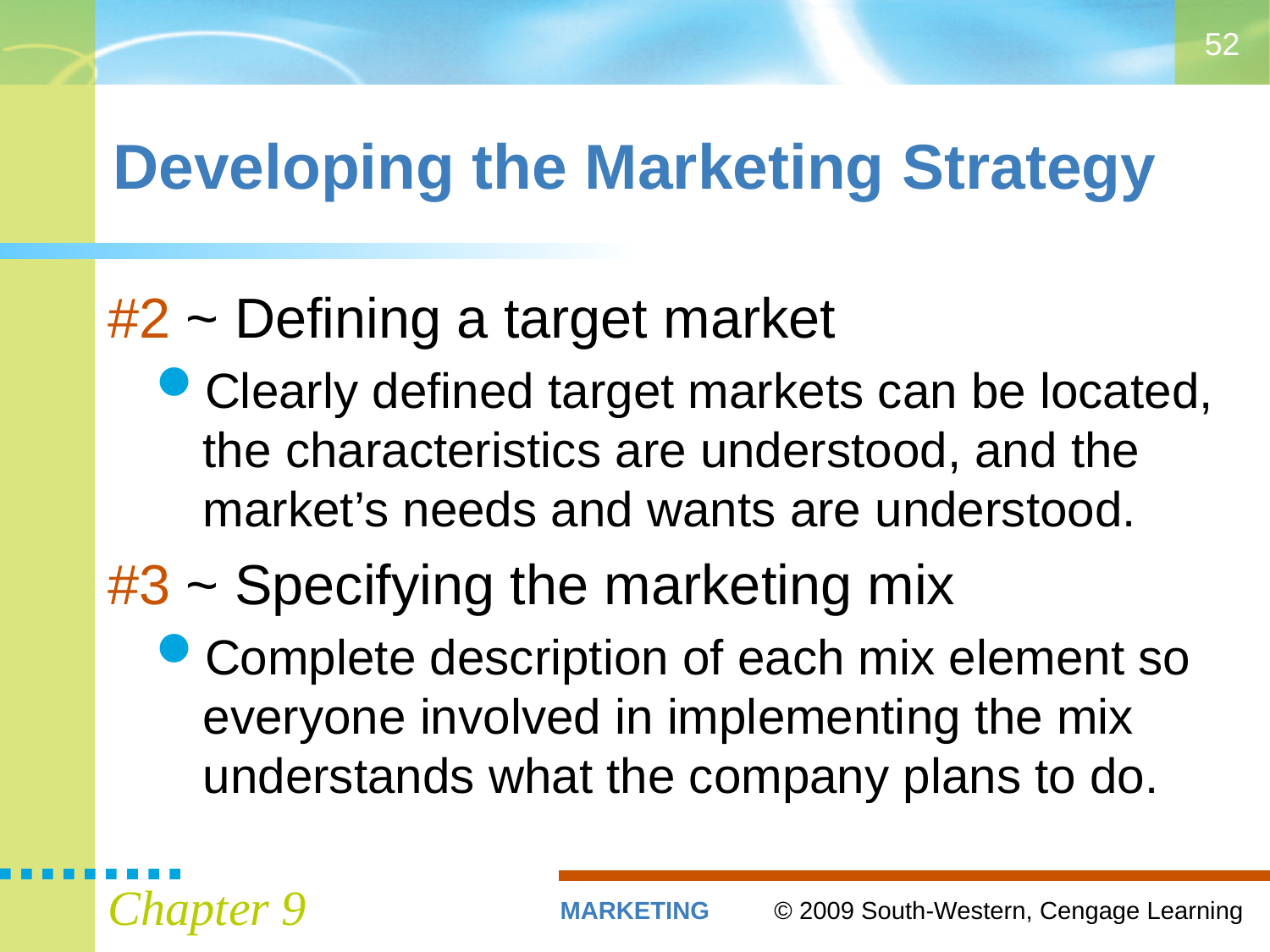

52
# Developing the Marketing Strategy
#2 ~ Defining a target market
Clearly defined target markets can be located, the characteristics are understood, and the market’s needs and wants are understood.
#3 ~ Specifying the marketing mix
Complete description of each mix element so everyone involved in implementing the mix understands what the company plans to do.
Chapter 9